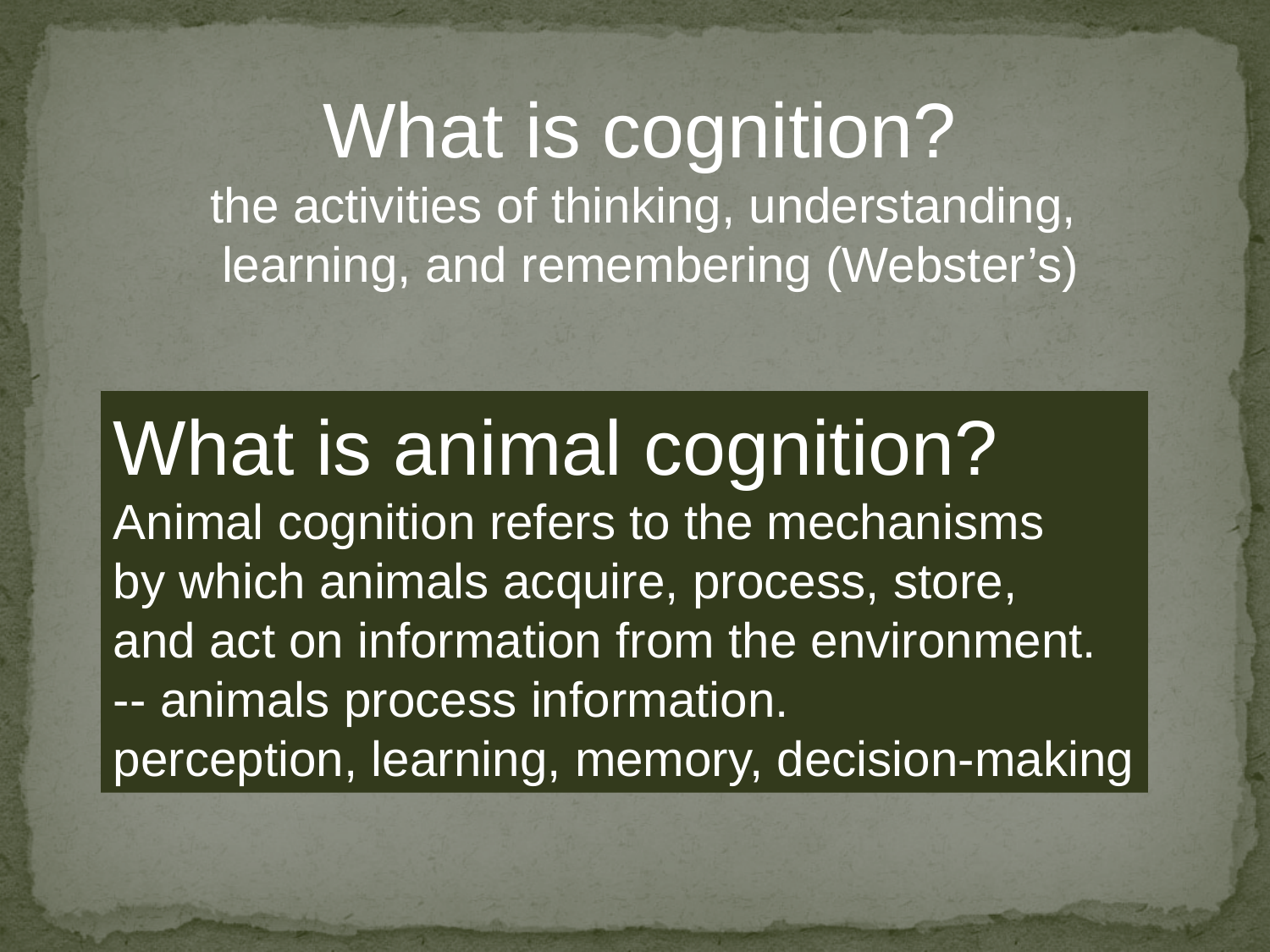

What is cognition?
the activities of thinking, understanding,
learning, and remembering (Webster’s)

What is animal cognition?
Animal cognition refers to the mechanisms
by which animals acquire, process, store,
and act on information from the environment.
-- animals process information.
perception, learning, memory, decision-making